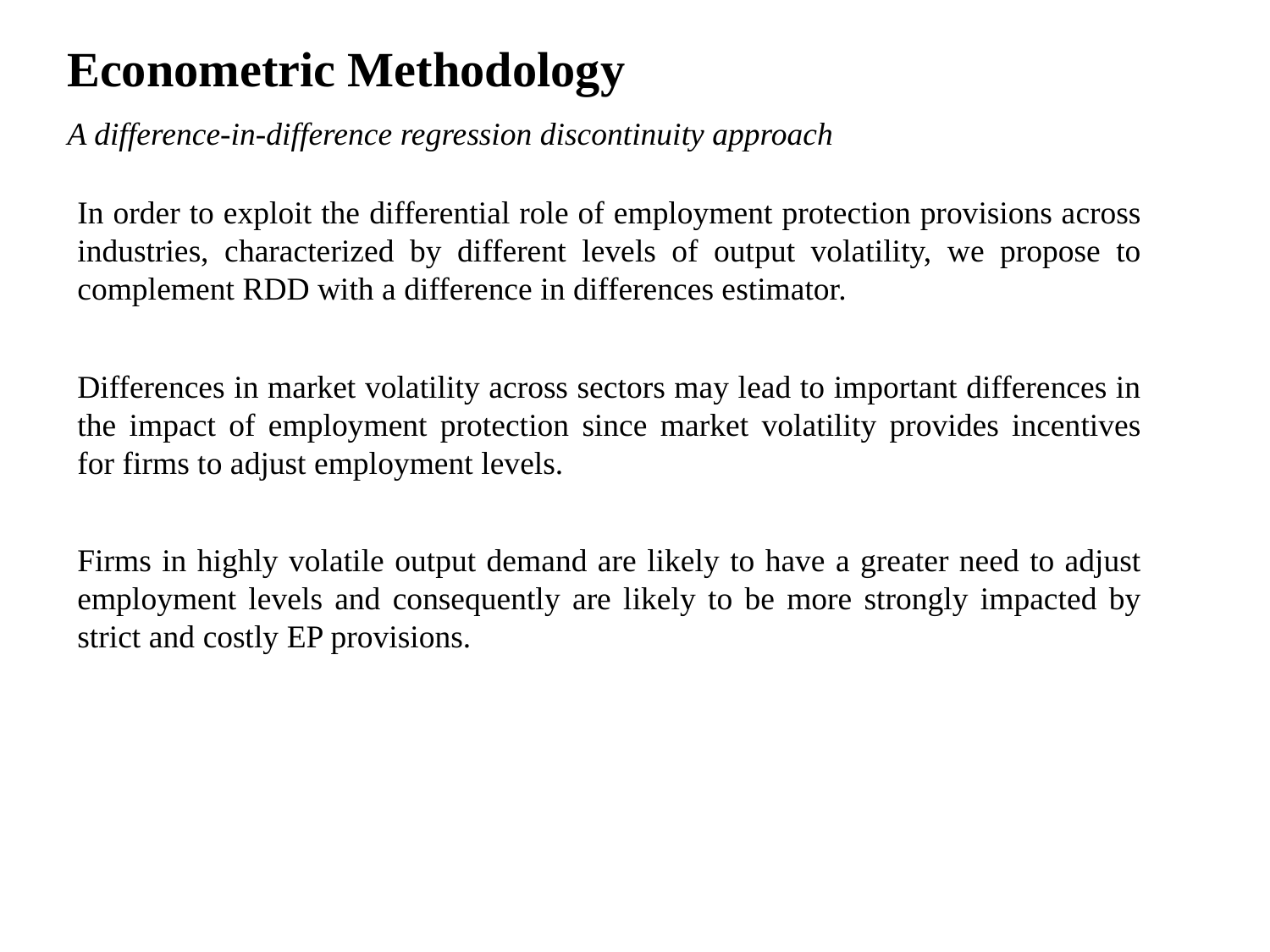

Econometric Methodology
A difference-in-difference regression discontinuity approach
In order to exploit the differential role of employment protection provisions across industries, characterized by different levels of output volatility, we propose to complement RDD with a difference in differences estimator.

Differences in market volatility across sectors may lead to important differences in the impact of employment protection since market volatility provides incentives for firms to adjust employment levels.

Firms in highly volatile output demand are likely to have a greater need to adjust employment levels and consequently are likely to be more strongly impacted by strict and costly EP provisions.